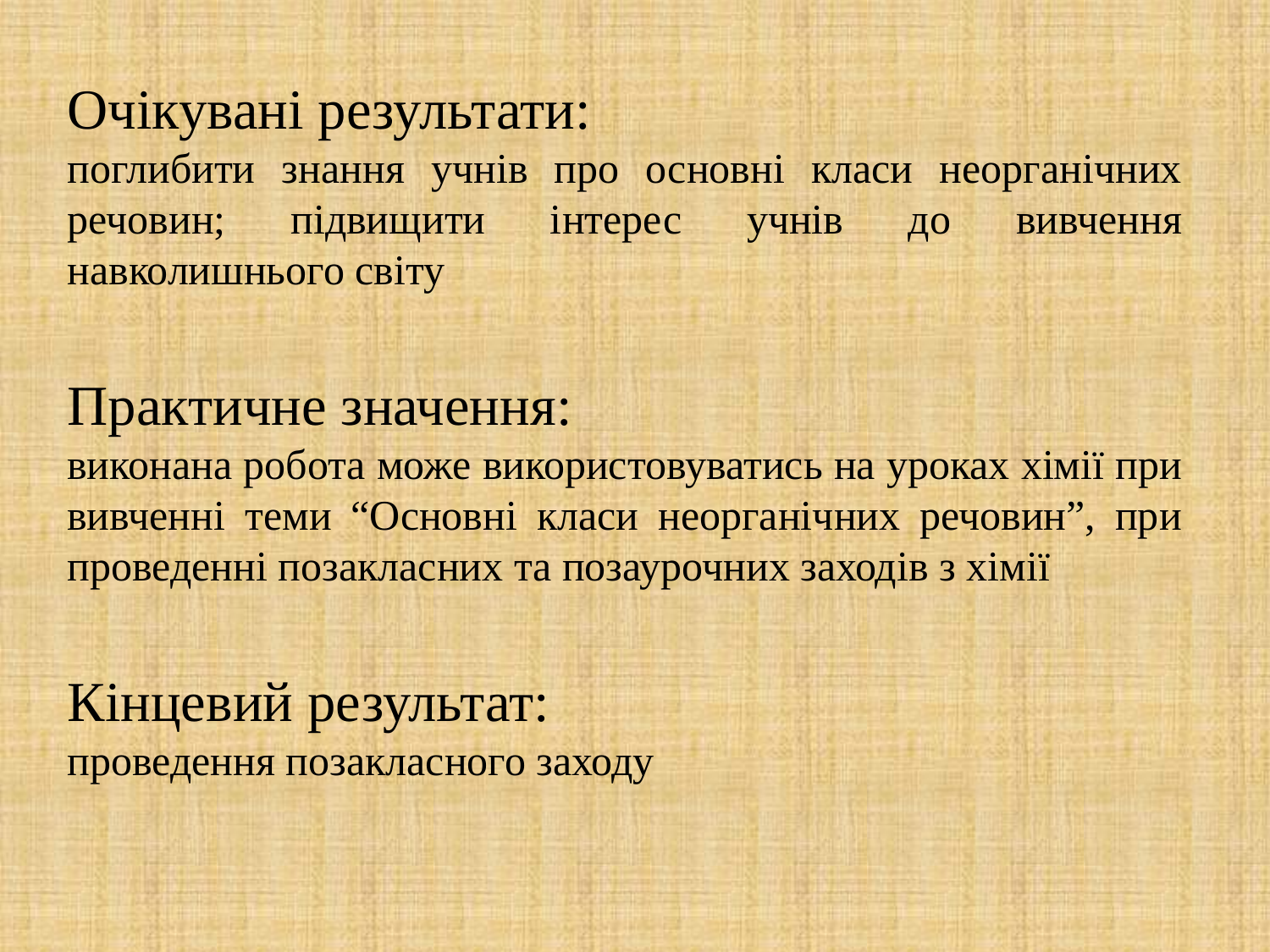

Очікувані результати:
поглибити знання учнів про основні класи неорганічних речовин; підвищити інтерес учнів до вивчення навколишнього світу

Практичне значення:
виконана робота може використовуватись на уроках хімії при вивченні теми “Основні класи неорганічних речовин”, при проведенні позакласних та позаурочних заходів з хімії

Кінцевий результат:
проведення позакласного заходу